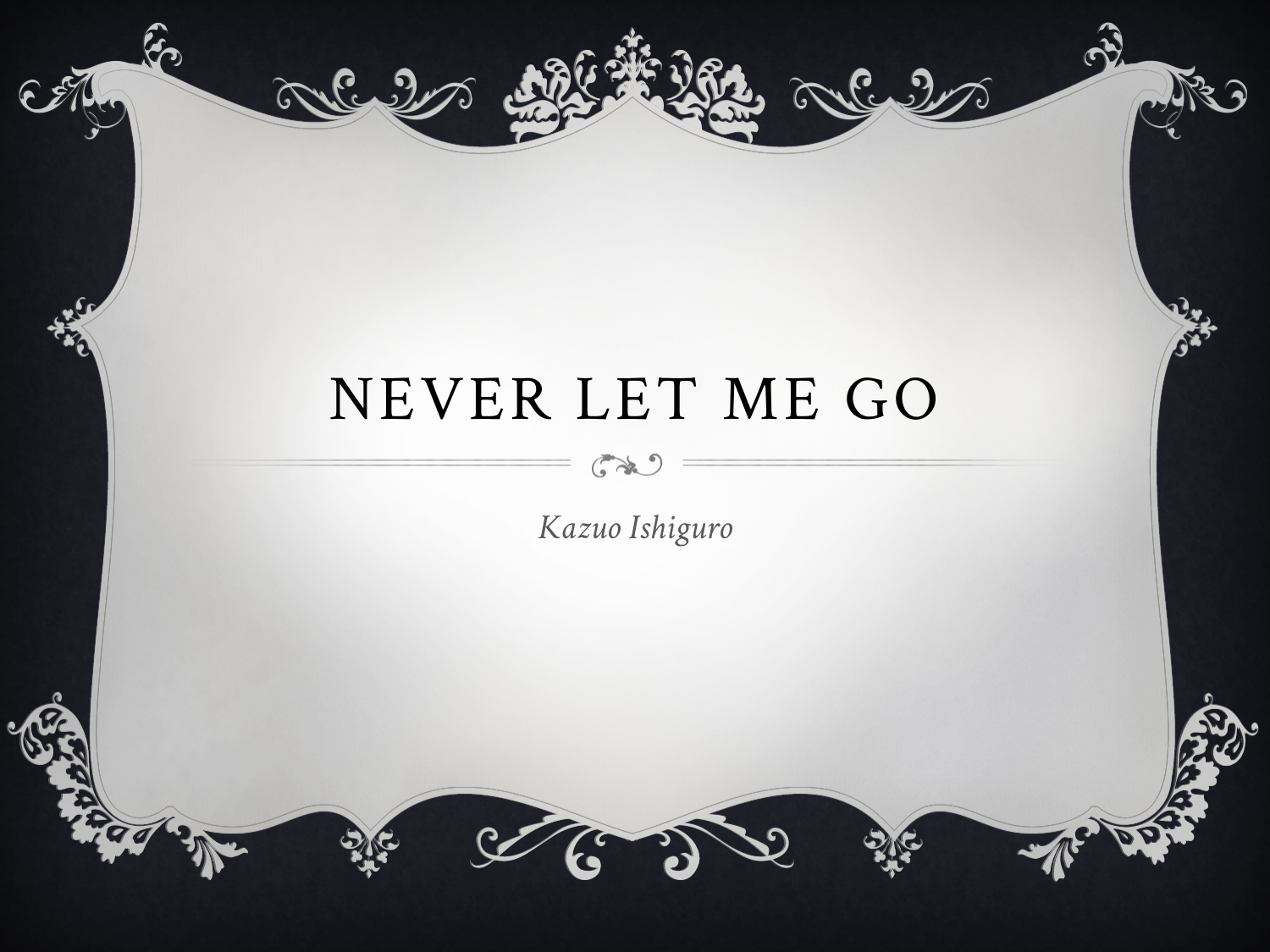

# Never Let Me Go
Kazuo Ishiguro